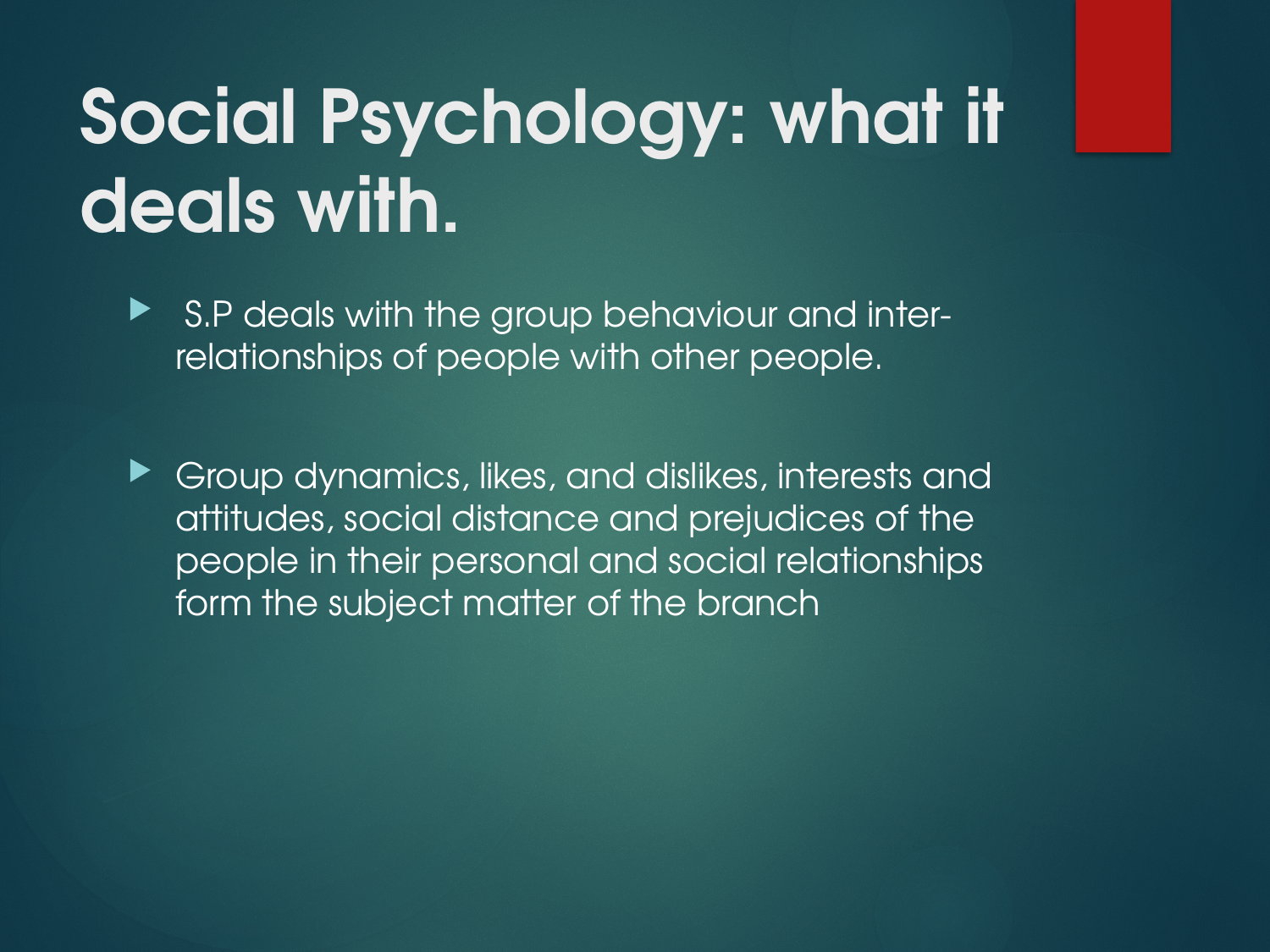

# Social Psychology: what it deals with.
 S.P deals with the group behaviour and inter-relationships of people with other people.

Group dynamics, likes, and dislikes, interests and attitudes, social distance and prejudices of the people in their personal and social relationships form the subject matter of the branch